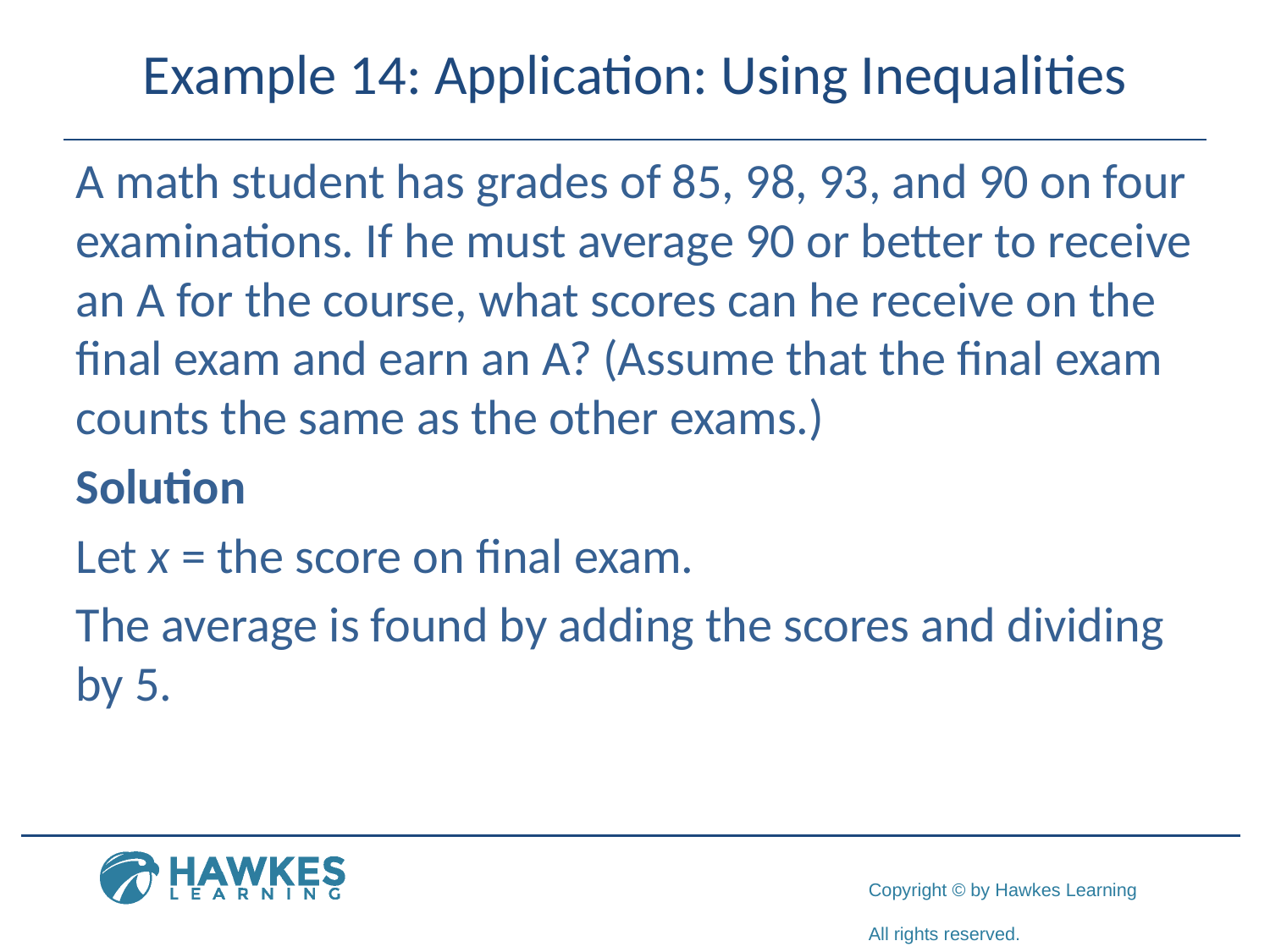

# Example 14: Application: Using Inequalities
A math student has grades of 85, 98, 93, and 90 on four examinations. If he must average 90 or better to receive an A for the course, what scores can he receive on the final exam and earn an A? (Assume that the final exam counts the same as the other exams.)
Solution
Let x = the score on final exam.
The average is found by adding the scores and dividing by 5.